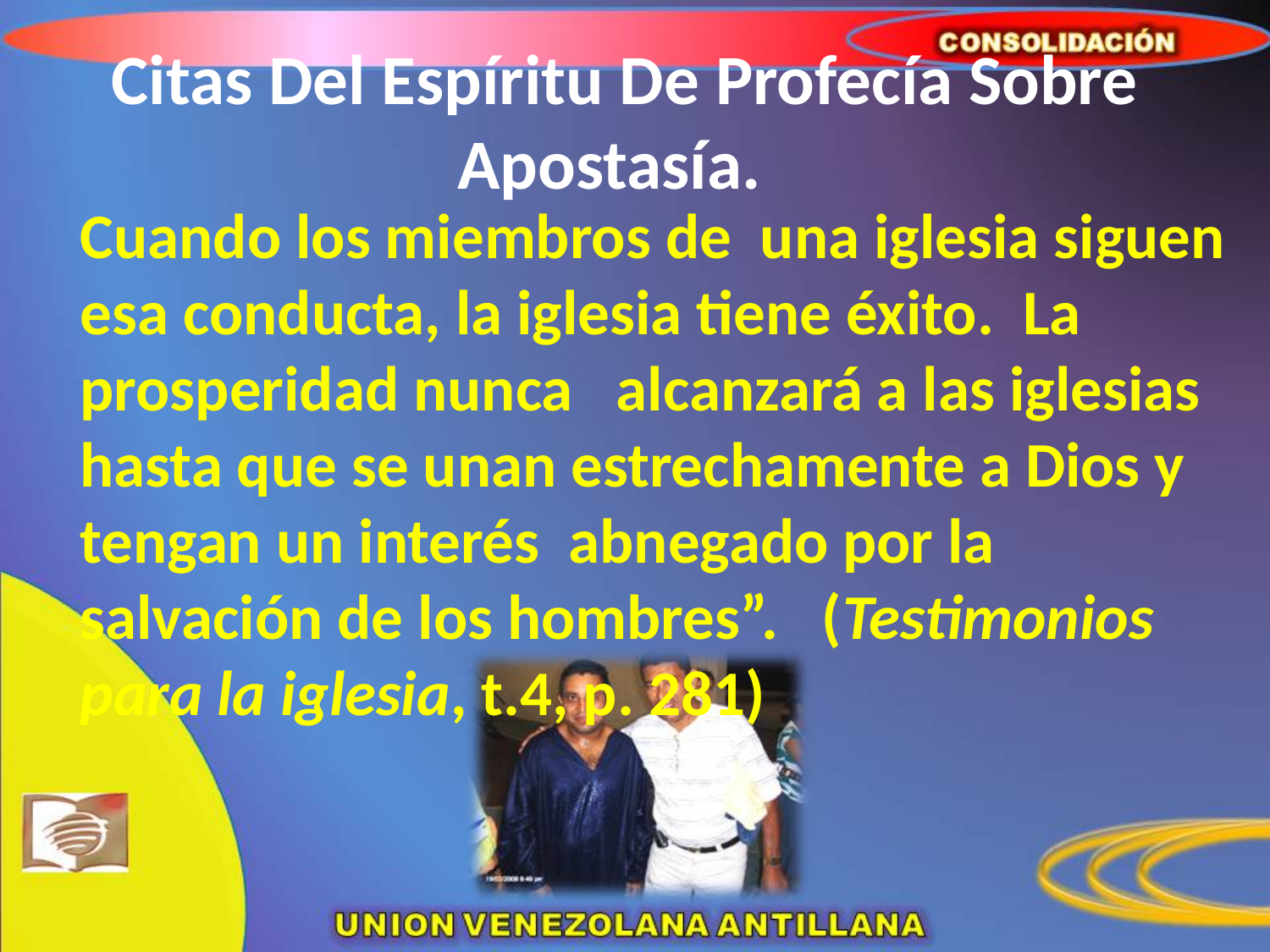

# Citas Del Espíritu De Profecía Sobre Apostasía.
	Cuando los miembros de  una iglesia siguen esa conducta, la iglesia tiene éxito.  La prosperidad nunca   alcanzará a las iglesias hasta que se unan estrechamente a Dios y tengan un interés  abnegado por la salvación de los hombres”.   (Testimonios para la iglesia, t.4, p. 281)